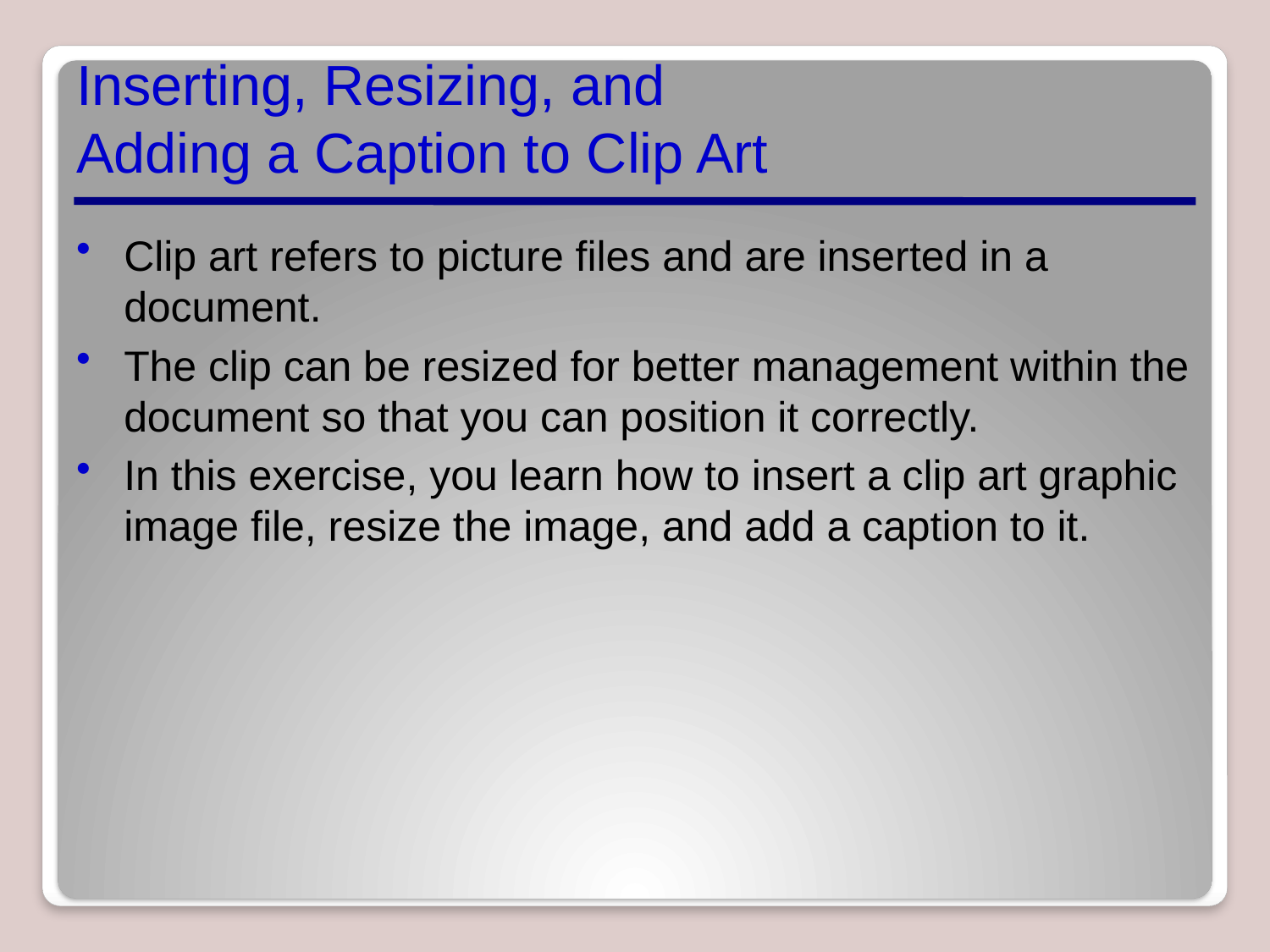

# Inserting, Resizing, and Adding a Caption to Clip Art
Clip art refers to picture files and are inserted in a document.
The clip can be resized for better management within the document so that you can position it correctly.
In this exercise, you learn how to insert a clip art graphic image file, resize the image, and add a caption to it.